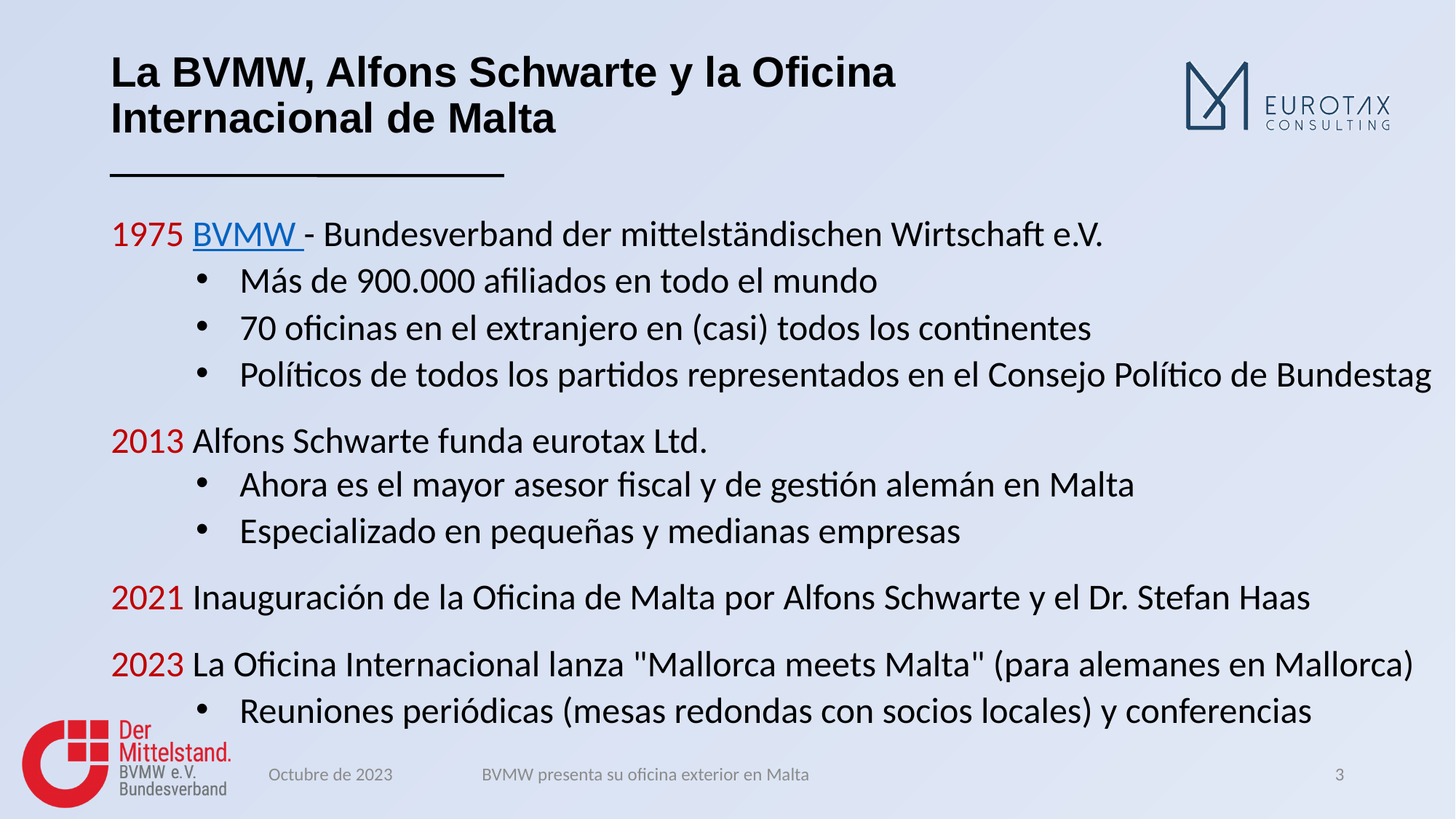

# La BVMW, Alfons Schwarte y la Oficina Internacional de Malta
1975 BVMW - Bundesverband der mittelständischen Wirtschaft e.V.
Más de 900.000 afiliados en todo el mundo
70 oficinas en el extranjero en (casi) todos los continentes
Políticos de todos los partidos representados en el Consejo Político de Bundestag
2013 Alfons Schwarte funda eurotax Ltd.
Ahora es el mayor asesor fiscal y de gestión alemán en Malta
Especializado en pequeñas y medianas empresas
2021 Inauguración de la Oficina de Malta por Alfons Schwarte y el Dr. Stefan Haas
2023 La Oficina Internacional lanza "Mallorca meets Malta" (para alemanes en Mallorca)
Reuniones periódicas (mesas redondas con socios locales) y conferencias
Octubre de 2023
BVMW presenta su oficina exterior en Malta
3